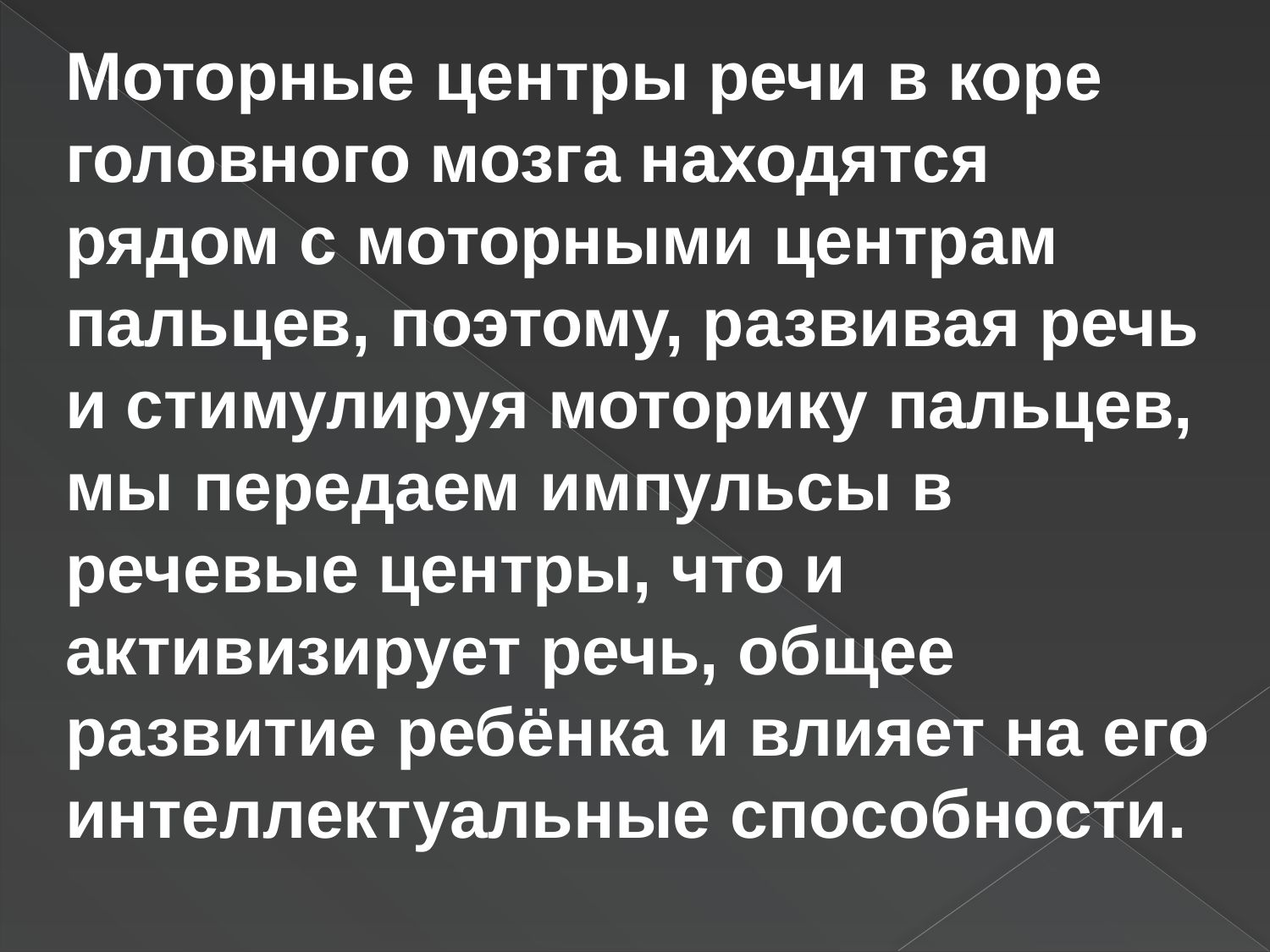

Моторные центры речи в коре головного мозга находятся рядом с моторными центрам пальцев, поэтому, развивая речь и стимулируя моторику пальцев, мы передаем импульсы в речевые центры, что и активизирует речь, общее развитие ребёнка и влияет на его интеллектуальные способности.